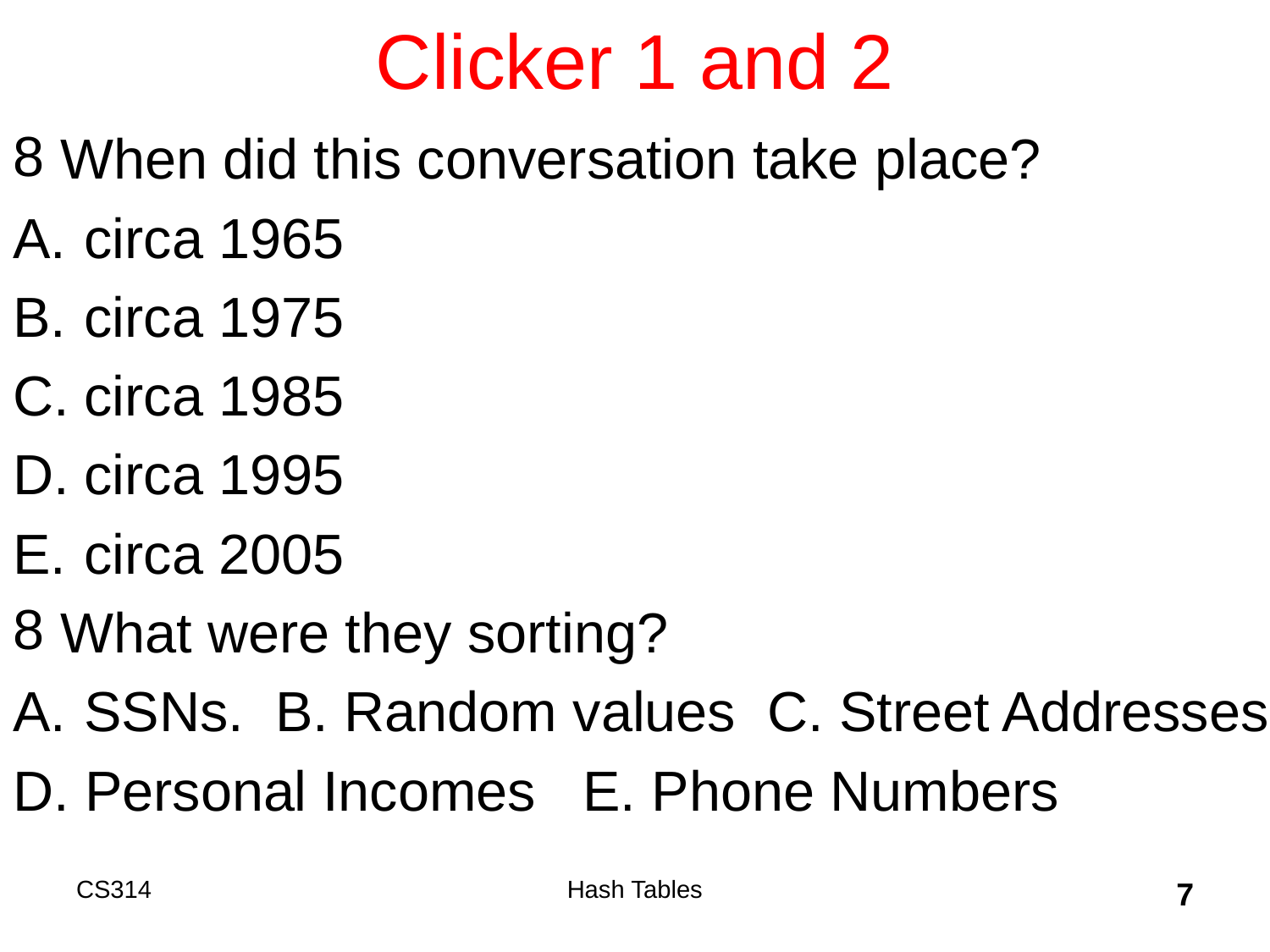

# Clicker 1 and 2
When did this conversation take place?
circa 1965
circa 1975
circa 1985
circa 1995
circa 2005
What were they sorting?
SSNs.  B. Random values  C. Street Addresses
D. Personal Incomes   E. Phone Numbers
CS314
Hash Tables
7